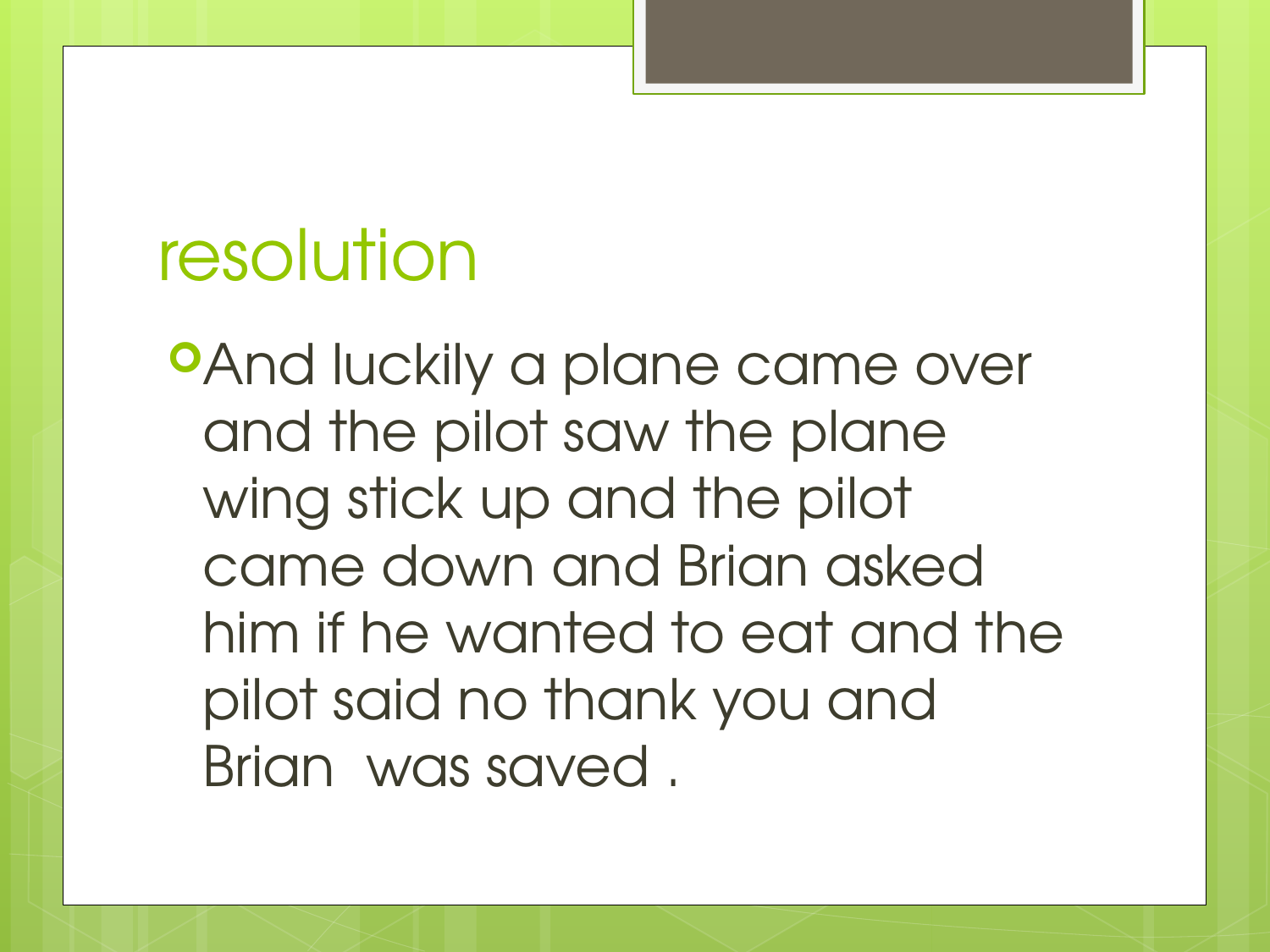

# resolution
And luckily a plane came over and the pilot saw the plane wing stick up and the pilot came down and Brian asked him if he wanted to eat and the pilot said no thank you and Brian  was saved .